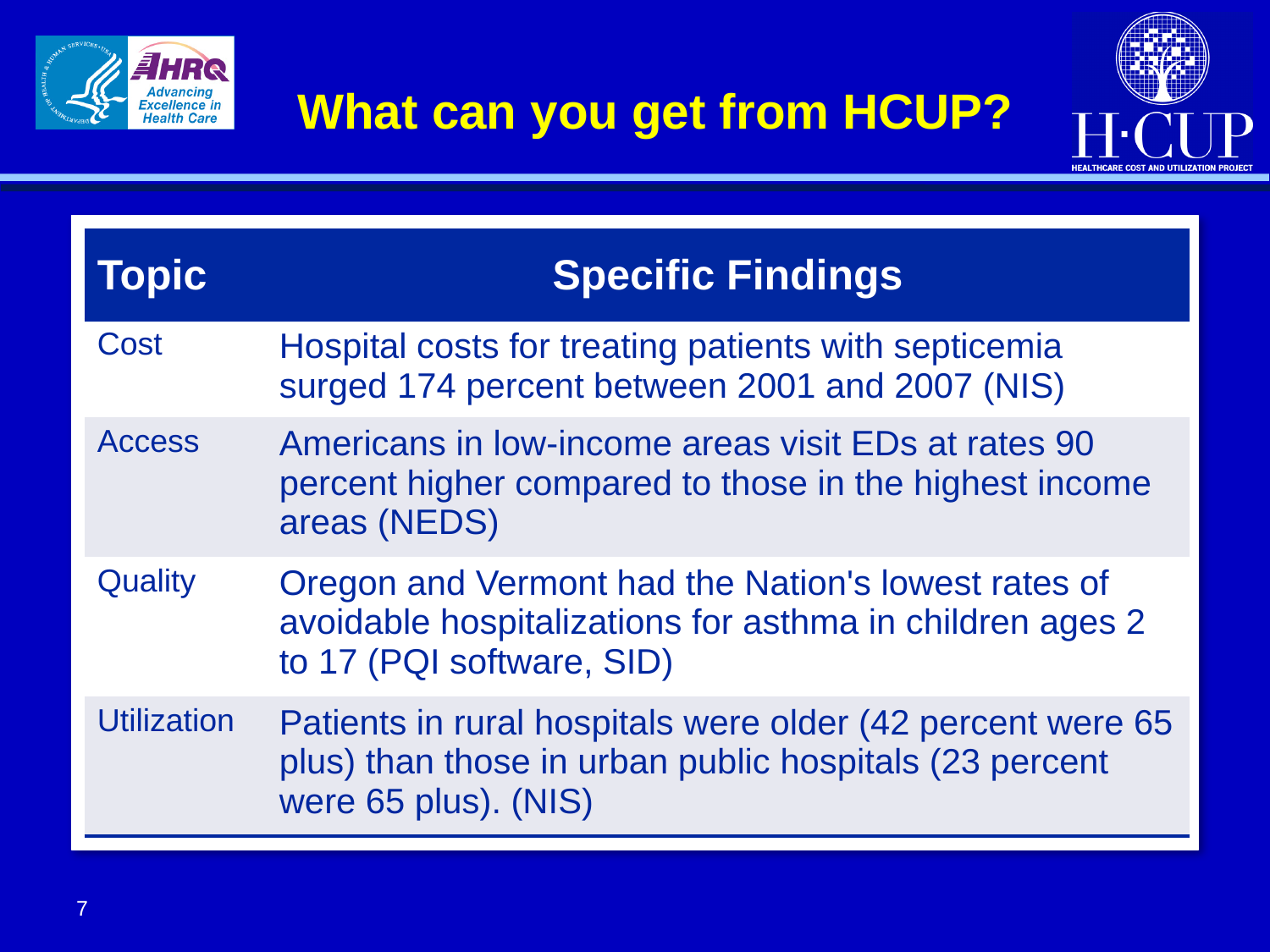

# What can you get from HCUP?

| Topic | Specific Findings |
| --- | --- |
| Cost | Hospital costs for treating patients with septicemia surged 174 percent between 2001 and 2007 (NIS) |
| Access | Americans in low-income areas visit EDs at rates 90 percent higher compared to those in the highest income areas (NEDS) |
| Quality | Oregon and Vermont had the Nation's lowest rates of avoidable hospitalizations for asthma in children ages 2 to 17 (PQI software, SID) |
| Utilization | Patients in rural hospitals were older (42 percent were 65 plus) than those in urban public hospitals (23 percent were 65 plus). (NIS) |
7